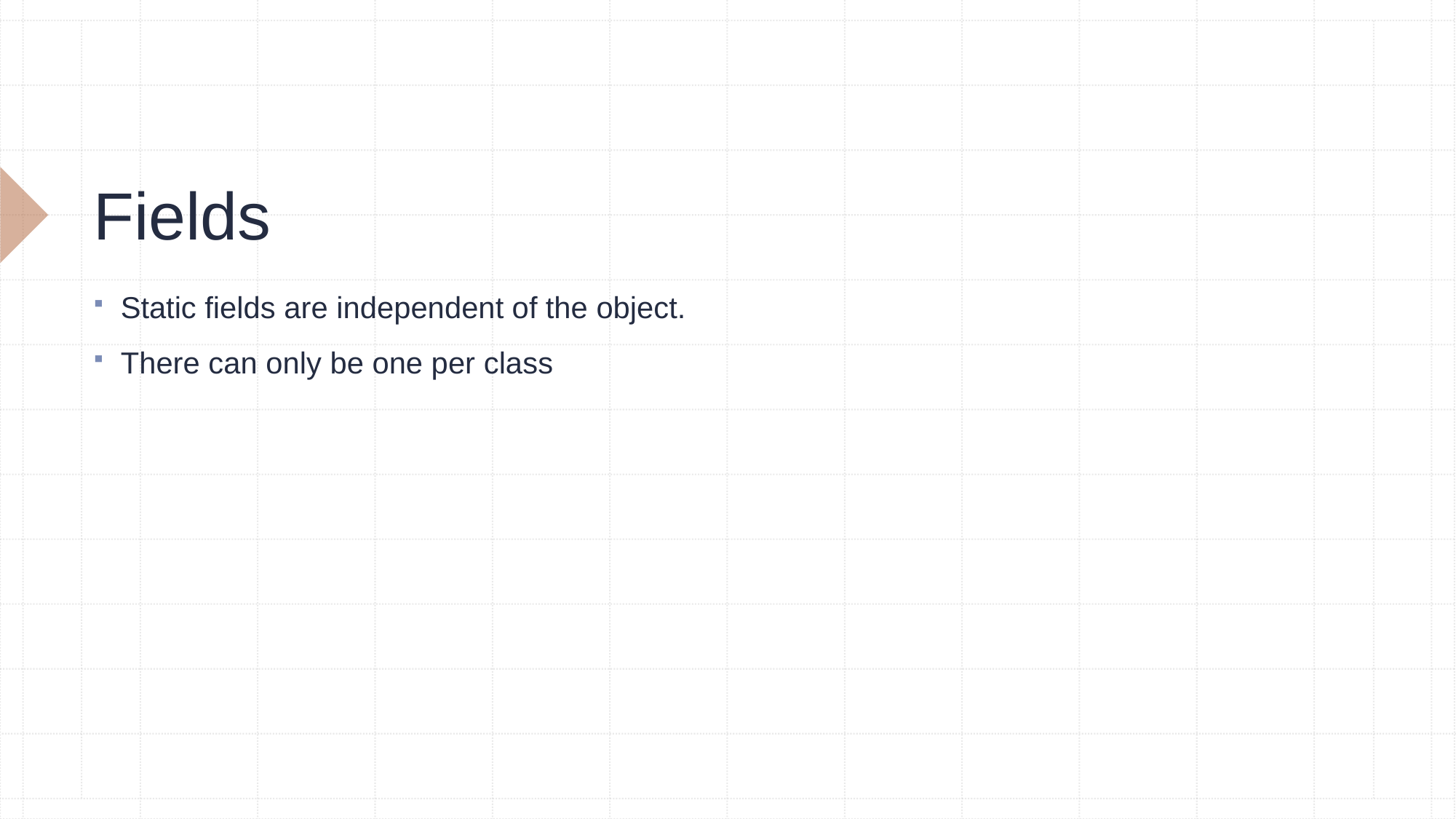

# Fields
Static fields are independent of the object.
There can only be one per class